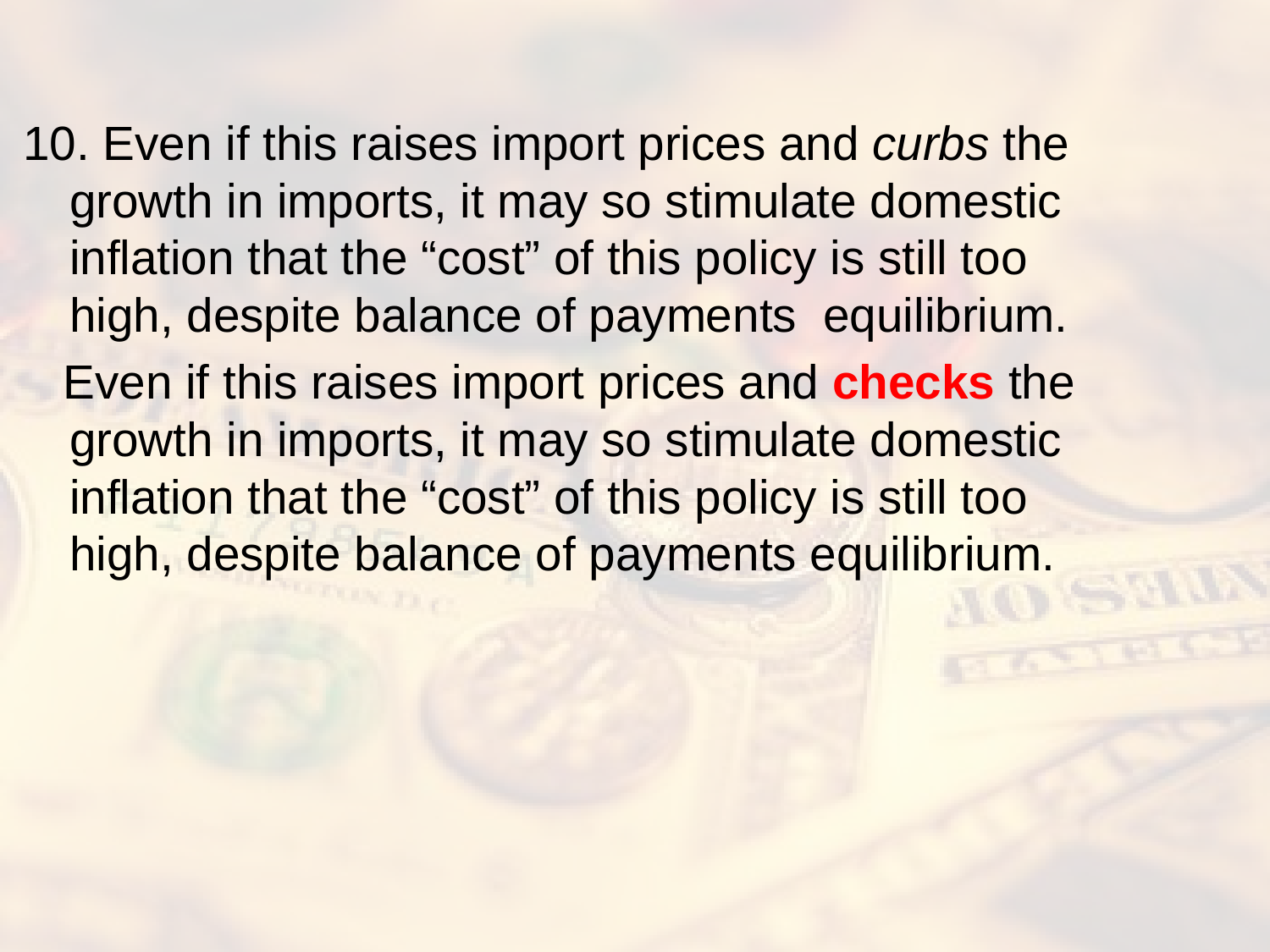

#
10. Even if this raises import prices and curbs the growth in imports, it may so stimulate domestic inflation that the “cost” of this policy is still too high, despite balance of payments  equilibrium.
   Even if this raises import prices and checks the growth in imports, it may so stimulate domestic inflation that the “cost” of this policy is still too high, despite balance of payments equilibrium.